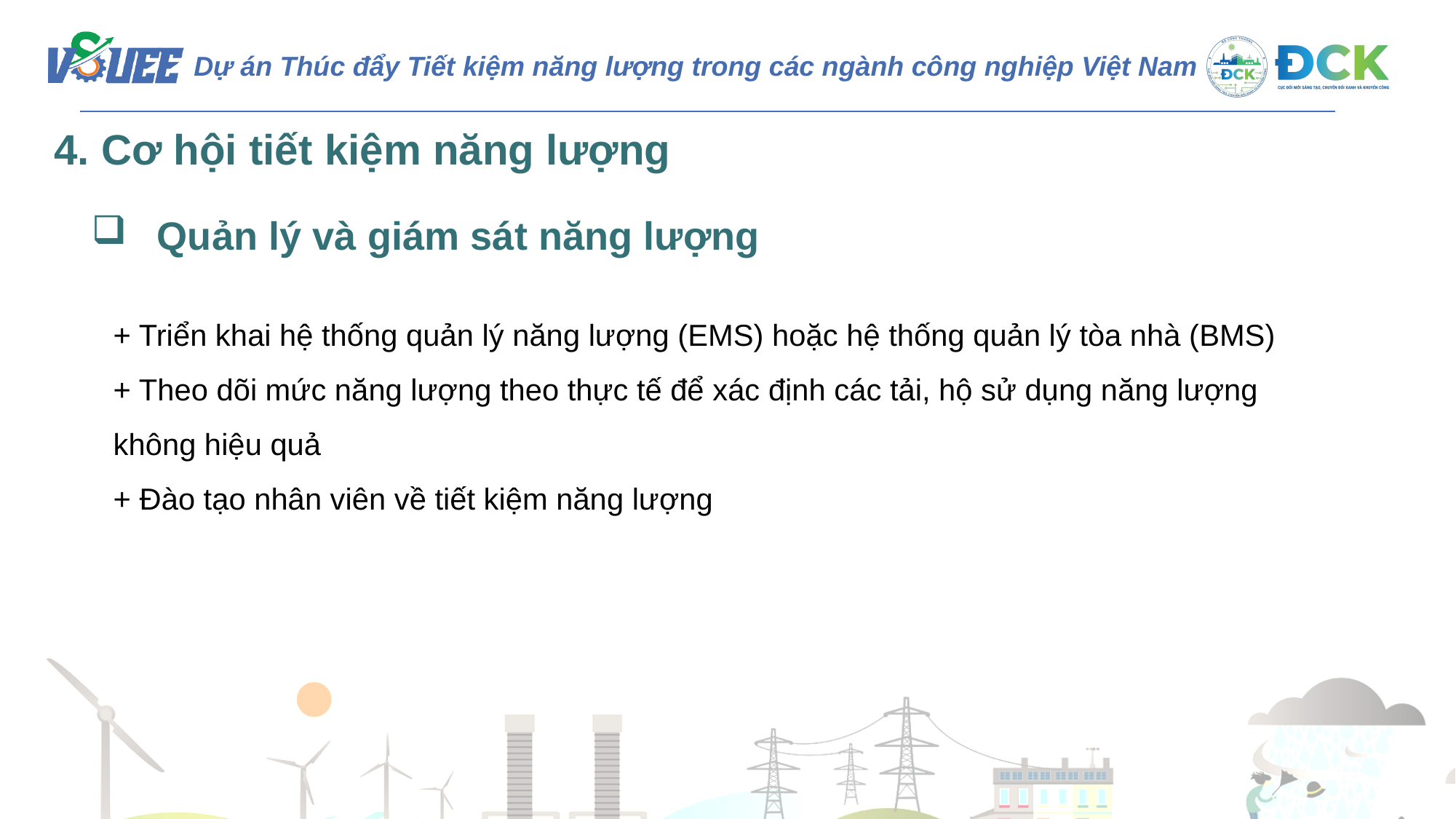

4. Cơ hội tiết kiệm năng lượng
 Quản lý và giám sát năng lượng
+ Triển khai hệ thống quản lý năng lượng (EMS) hoặc hệ thống quản lý tòa nhà (BMS)
+ Theo dõi mức năng lượng theo thực tế để xác định các tải, hộ sử dụng năng lượng không hiệu quả
+ Đào tạo nhân viên về tiết kiệm năng lượng